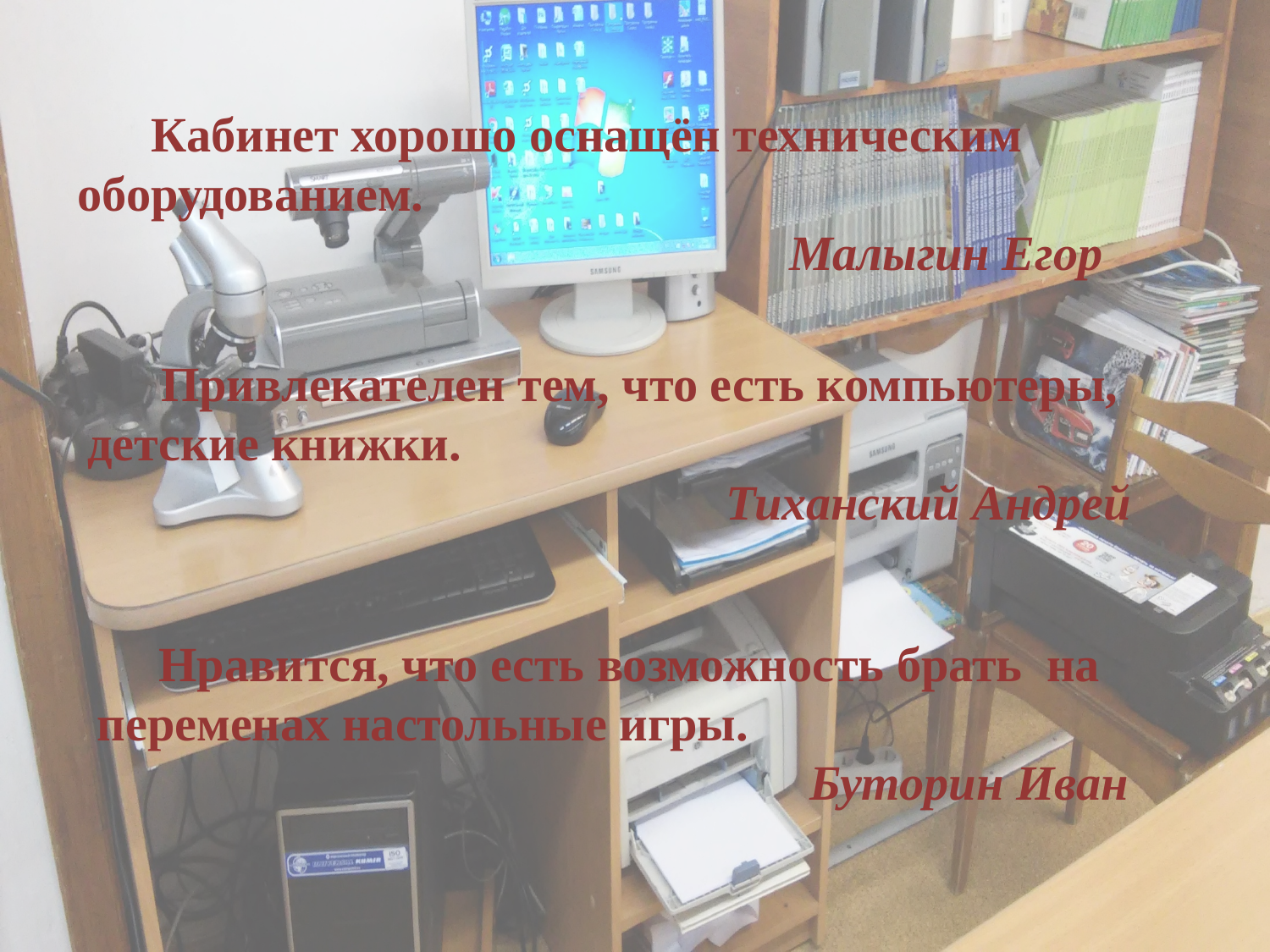

Кабинет хорошо оснащён техническим оборудованием.
                                                          Малыгин Егор
      Привлекателен тем, что есть компьютеры, детские книжки.
                                                    Тиханский Андрей
     Нравится, что есть возможность брать  на переменах настольные игры.
                                                          Буторин Иван